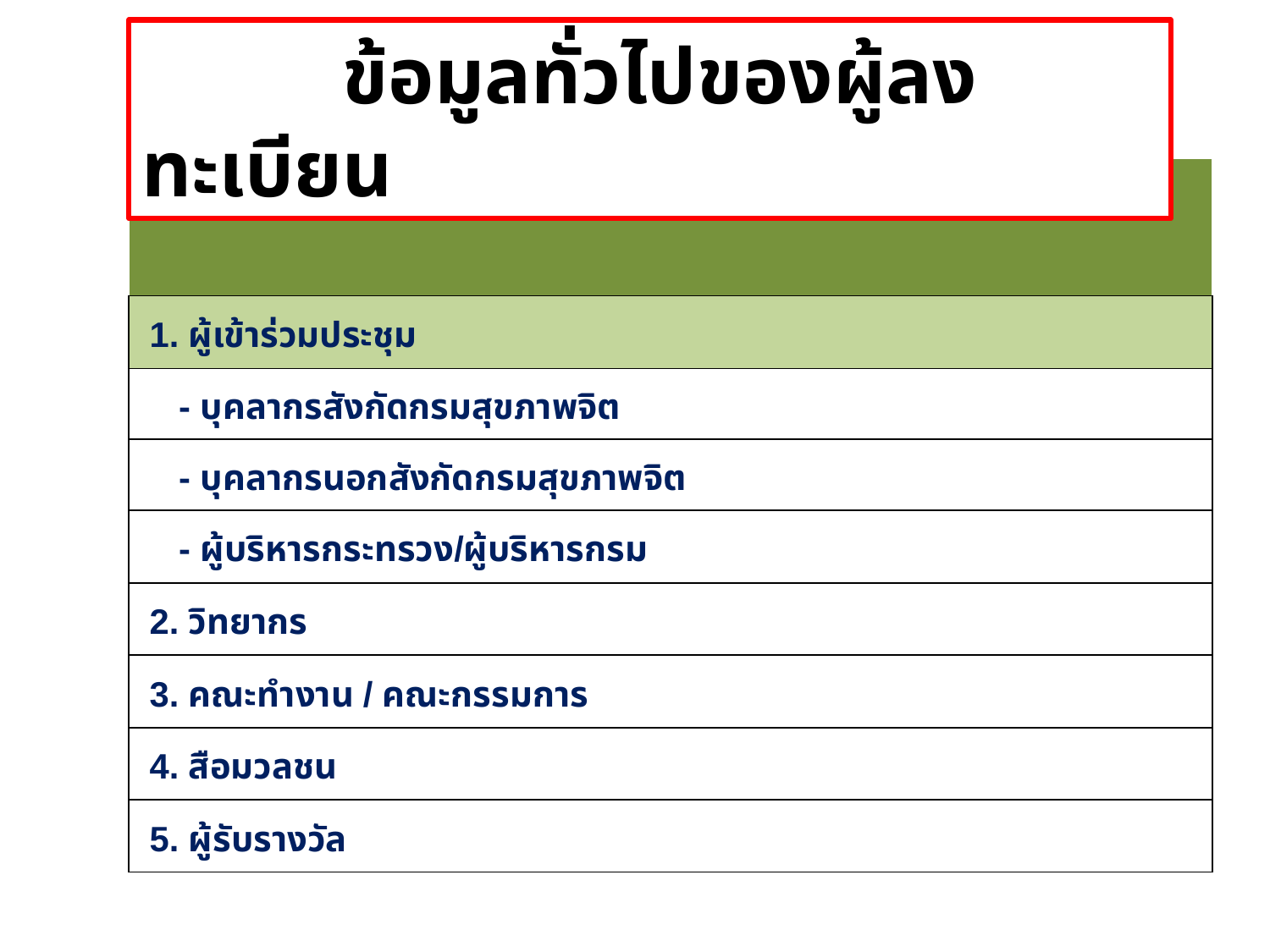

#
          ข้อมูลทั่วไปของผู้ลงทะเบียน
| ประเภท |
| --- |
| 1. ผู้เข้าร่วมประชุม |
| - บุคลากรสังกัดกรมสุขภาพจิต |
| - บุคลากรนอกสังกัดกรมสุขภาพจิต |
| - ผู้บริหารกระทรวง/ผู้บริหารกรม |
| 2. วิทยากร |
| 3. คณะทำงาน / คณะกรรมการ |
| 4. สือมวลชน |
| 5. ผู้รับรางวัล |